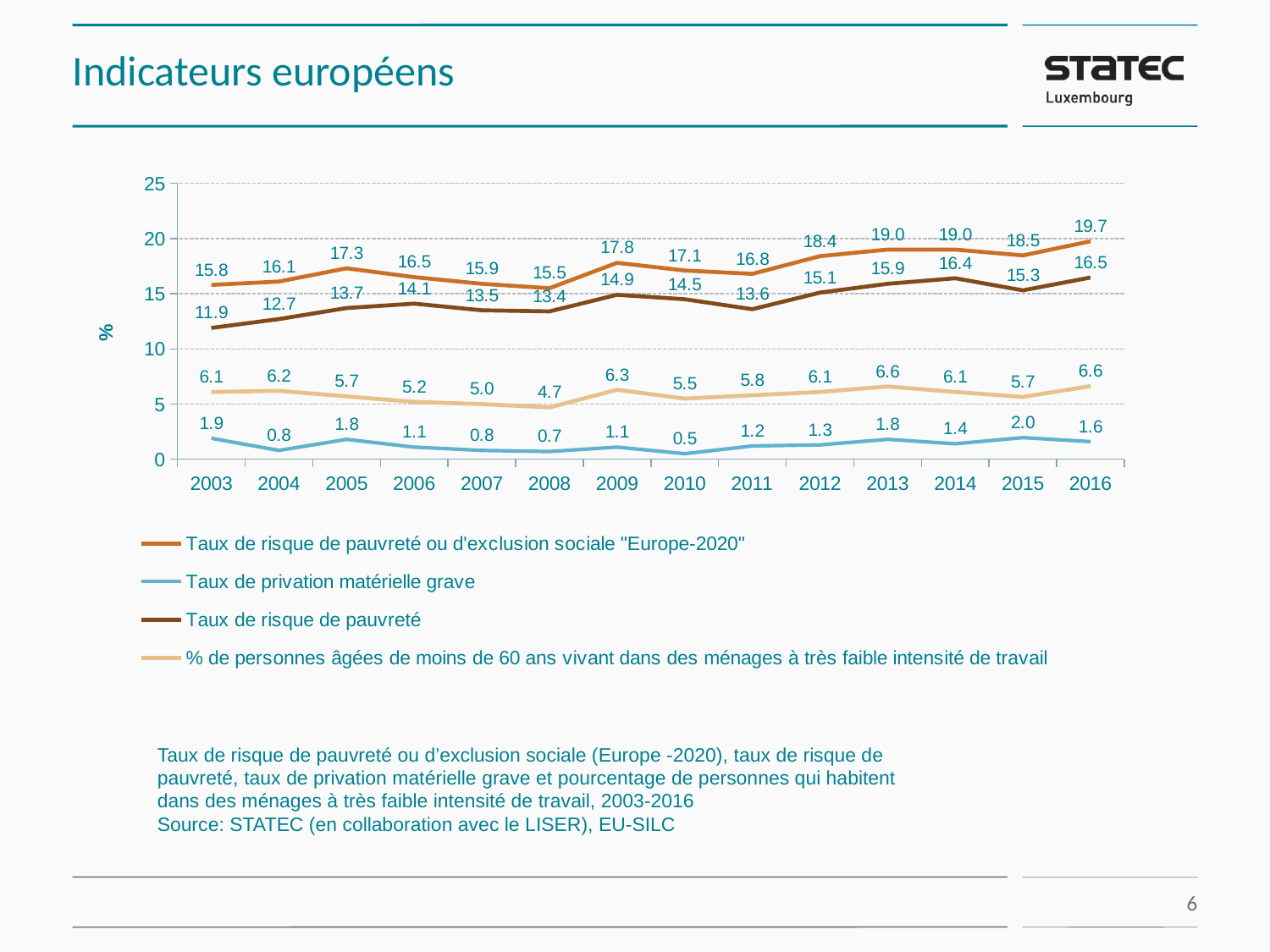

# Indicateurs européens

### Chart

| Category | Taux de risque de pauvreté ou d'exclusion sociale "Europe-2020" | Taux de privation matérielle grave | Taux de risque de pauvreté | % de personnes âgées de moins de 60 ans vivant dans des ménages à très faible intensité de travail |
|---|---|---|---|---|
| 2003 | 15.8 | 1.9 | 11.9 | 6.1 |
| 2004 | 16.1 | 0.8 | 12.7 | 6.2 |
| 2005 | 17.3 | 1.8 | 13.7 | 5.7 |
| 2006 | 16.5 | 1.1 | 14.1 | 5.2 |
| 2007 | 15.9 | 0.8 | 13.5 | 5.0 |
| 2008 | 15.5 | 0.7 | 13.4 | 4.7 |
| 2009 | 17.8 | 1.1 | 14.9 | 6.3 |
| 2010 | 17.1 | 0.5 | 14.5 | 5.5 |
| 2011 | 16.8 | 1.2 | 13.6 | 5.8 |
| 2012 | 18.4 | 1.3 | 15.1 | 6.1 |
| 2013 | 19.0 | 1.8 | 15.9 | 6.6 |
| 2014 | 19.0 | 1.4 | 16.4 | 6.1 |
| 2015 | 18.4715 | 1.96 | 15.3067 | 5.6526 |
| 2016 | 19.749 | 1.59575 | 16.4696 | 6.6261 |
Taux de risque de pauvreté ou d’exclusion sociale (Europe -2020), taux de risque de pauvreté, taux de privation matérielle grave et pourcentage de personnes qui habitent dans des ménages à très faible intensité de travail, 2003-2016
Source: STATEC (en collaboration avec le LISER), EU-SILC

6